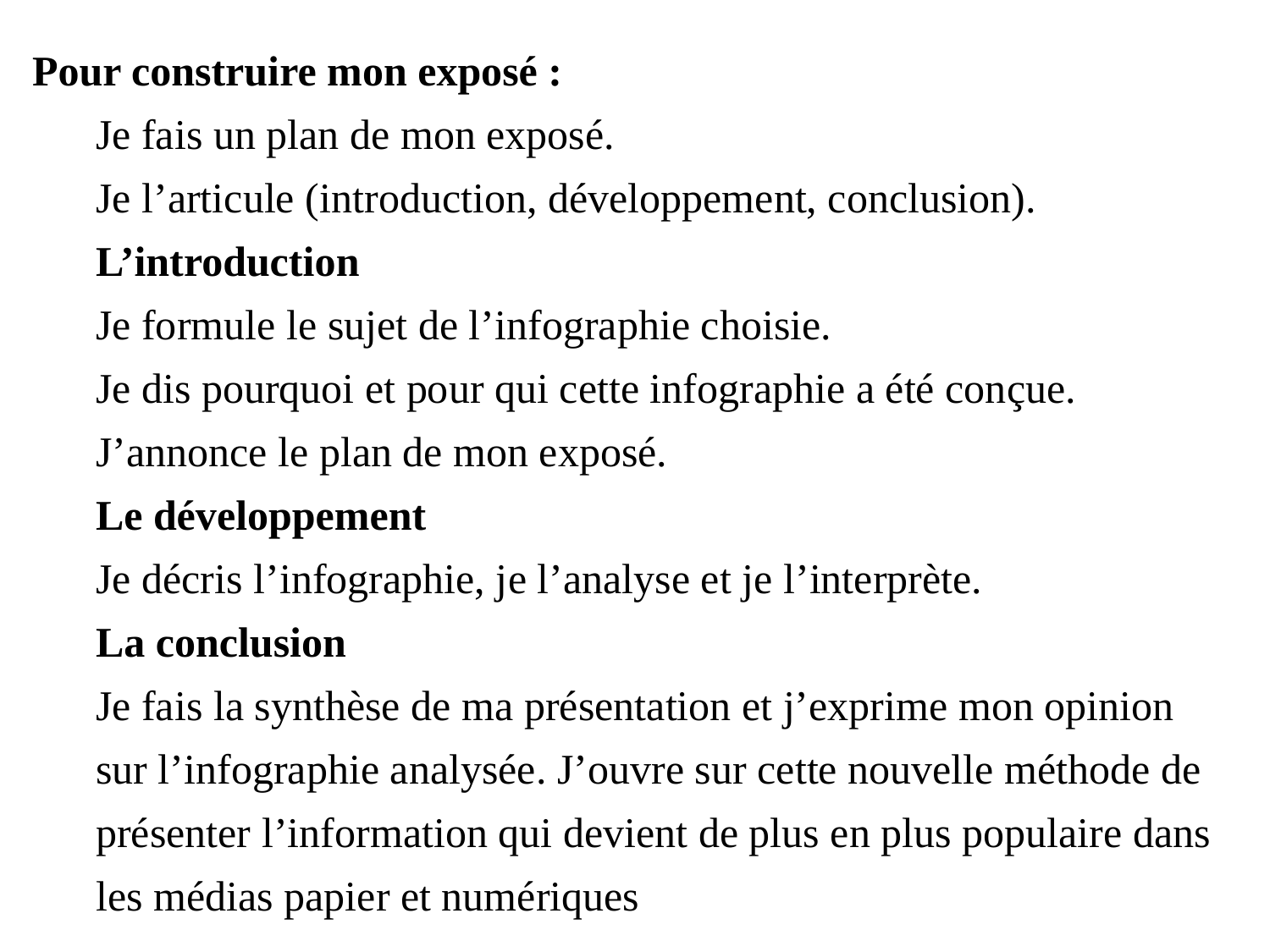

Pour construire mon exposé :
Je fais un plan de mon exposé.
Je l’articule (introduction, développement, conclusion).
L’introduction
Je formule le sujet de l’infographie choisie.
Je dis pourquoi et pour qui cette infographie a été conçue.
J’annonce le plan de mon exposé.
Le développement
Je décris l’infographie, je l’analyse et je l’interprète.
La conclusion
Je fais la synthèse de ma présentation et j’exprime mon opinion sur l’infographie analysée. J’ouvre sur cette nouvelle méthode de présenter l’information qui devient de plus en plus populaire dans les médias papier et numériques